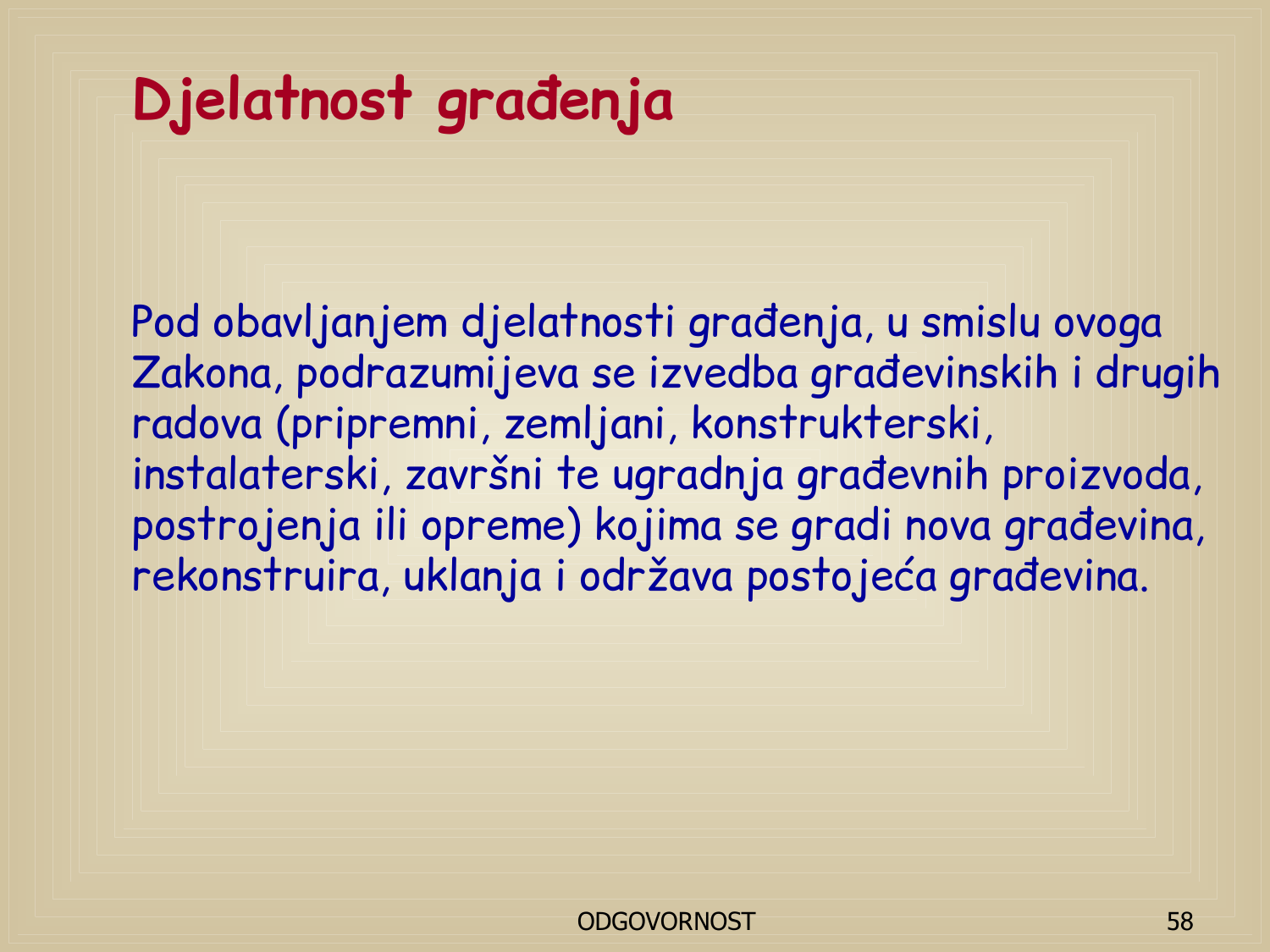

# Djelatnost građenja
Pod obavljanjem djelatnosti građenja, u smislu ovoga Zakona, podrazumijeva se izvedba građevinskih i drugih radova (pripremni, zemljani, konstrukterski, instalaterski, završni te ugradnja građevnih proizvoda, postrojenja ili opreme) kojima se gradi nova građevina, rekonstruira, uklanja i održava postojeća građevina.

ODGOVORNOST
58